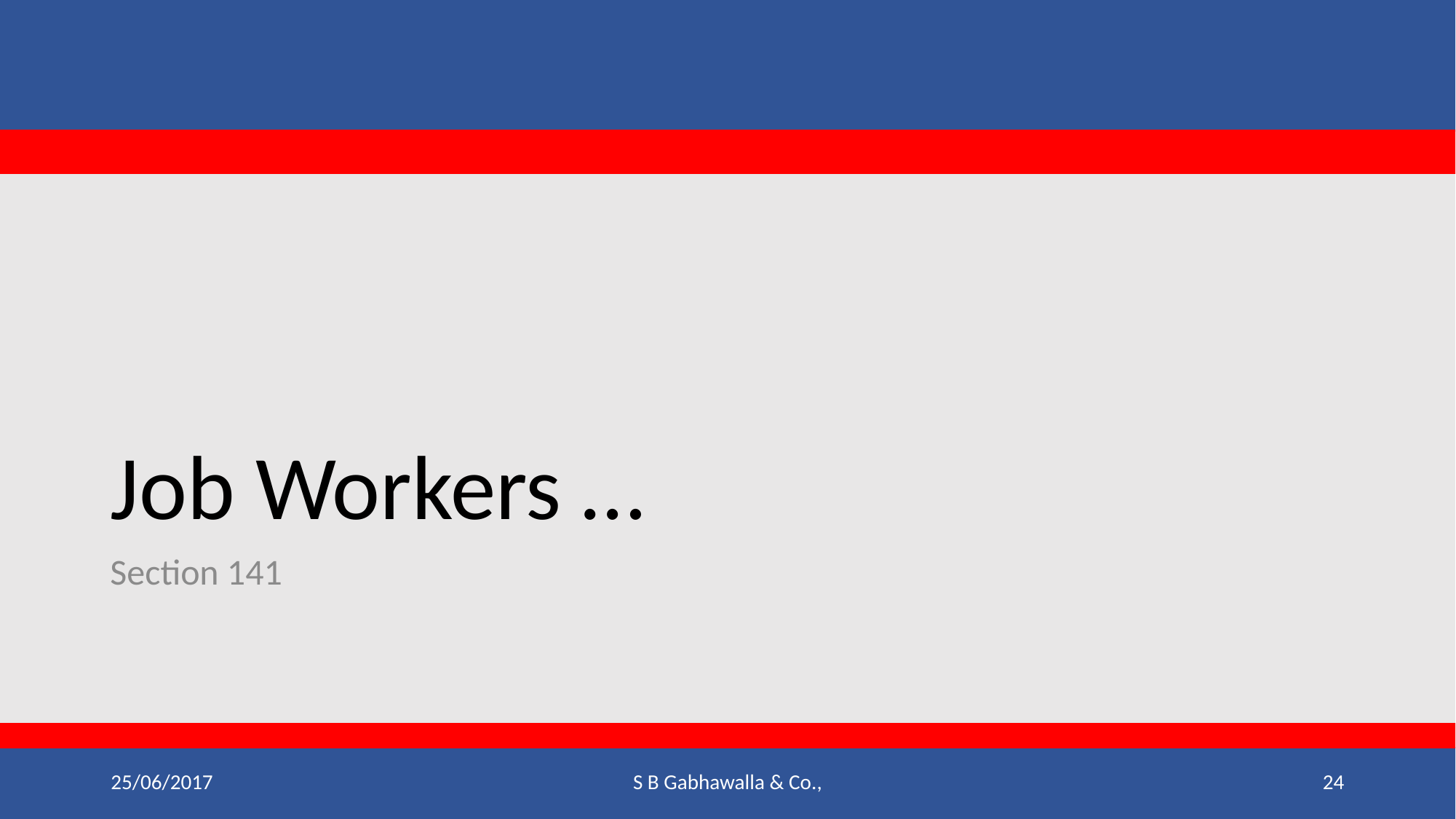

# Job Workers …
Section 141
25/06/2017
S B Gabhawalla & Co.,
24